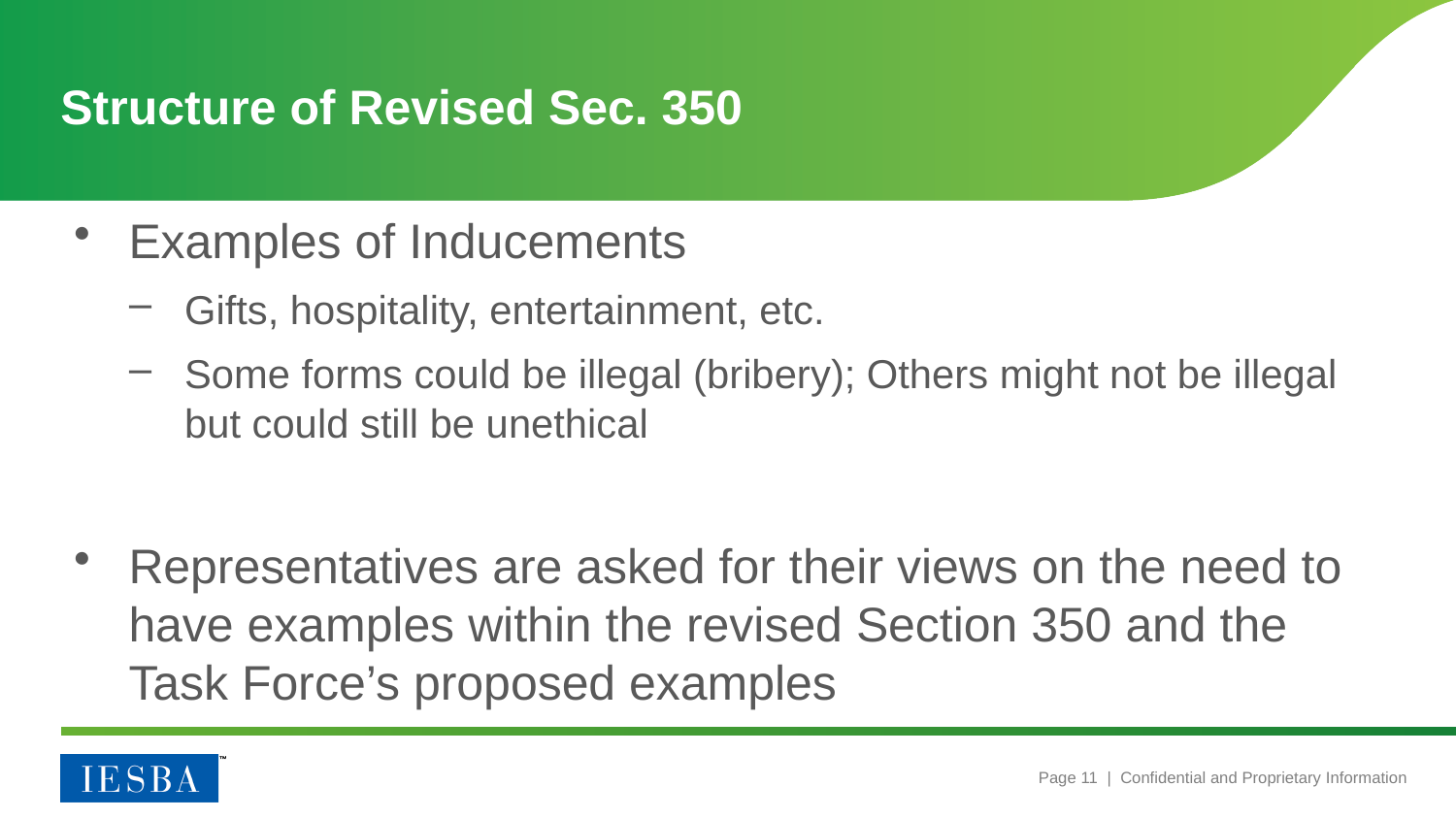

# Structure of Revised Sec. 350
Examples of Inducements
Gifts, hospitality, entertainment, etc.
Some forms could be illegal (bribery); Others might not be illegal but could still be unethical

Representatives are asked for their views on the need to have examples within the revised Section 350 and the Task Force’s proposed examples